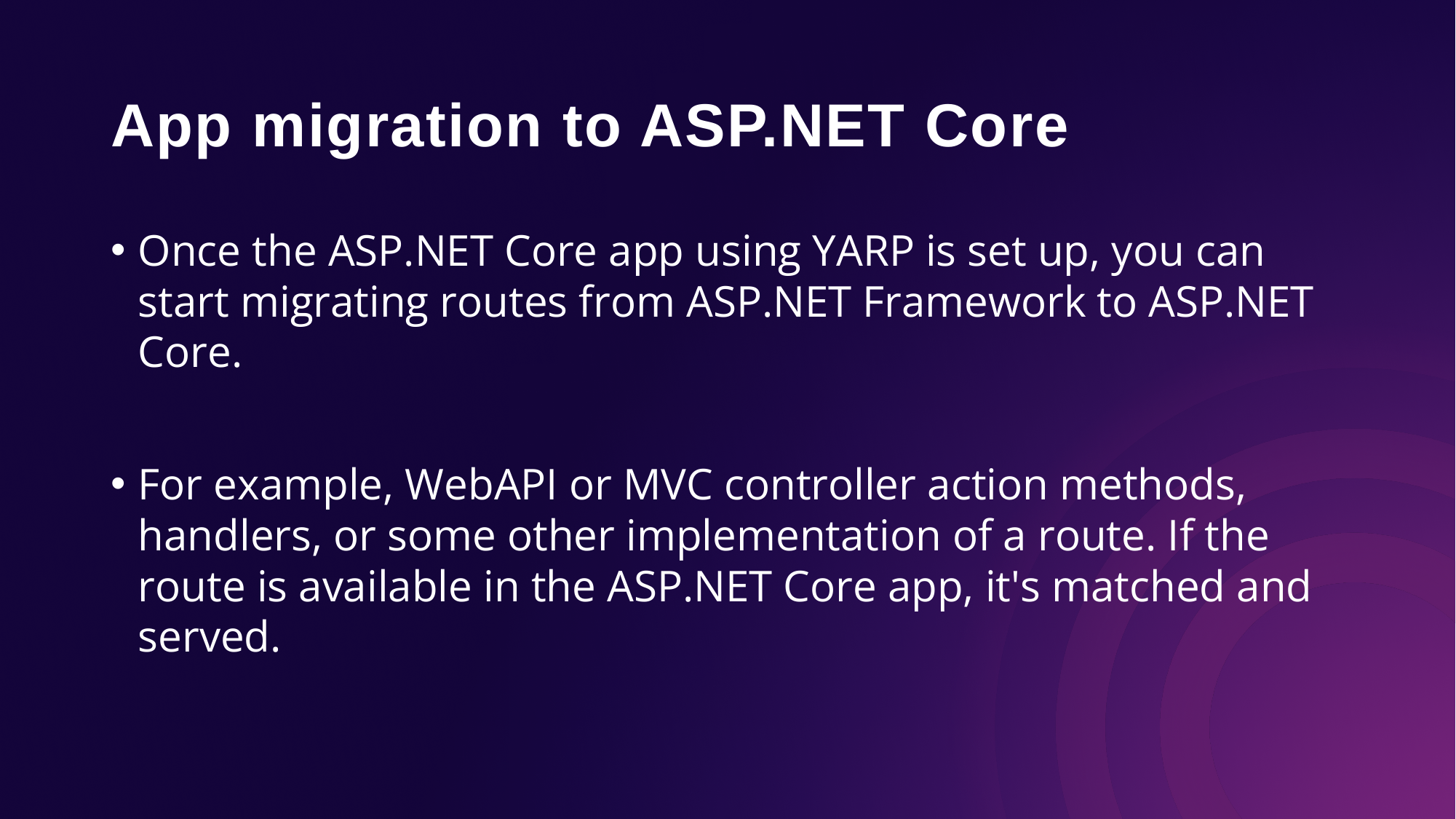

# App migration to ASP.NET Core
Once the ASP.NET Core app using YARP is set up, you can start migrating routes from ASP.NET Framework to ASP.NET Core.

For example, WebAPI or MVC controller action methods, handlers, or some other implementation of a route. If the route is available in the ASP.NET Core app, it's matched and served.